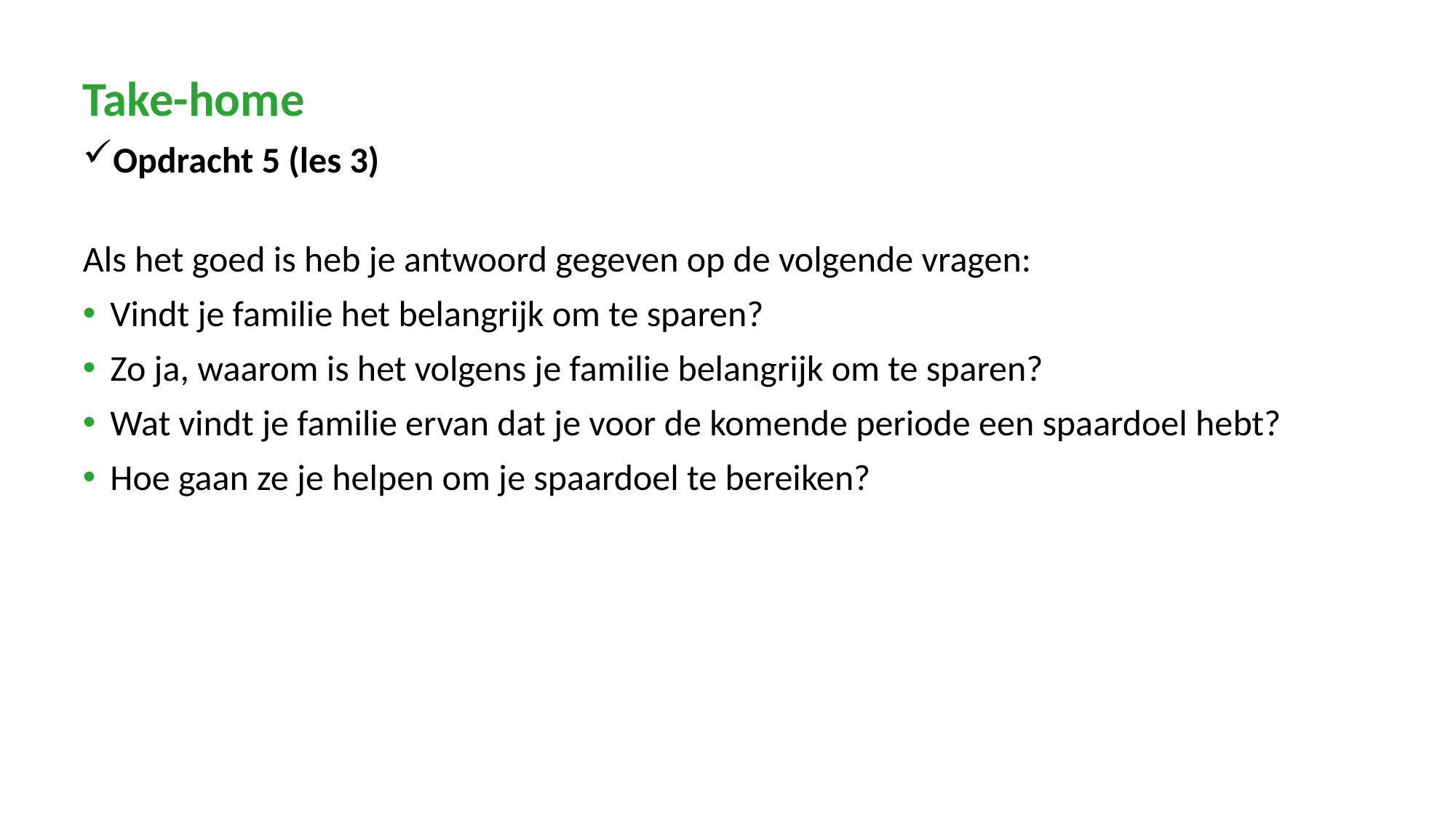

#
Take-home
Opdracht 5 (les 3)

Als het goed is heb je antwoord gegeven op de volgende vragen:
Vindt je familie het belangrijk om te sparen?
Zo ja, waarom is het volgens je familie belangrijk om te sparen?
Wat vindt je familie ervan dat je voor de komende periode een spaardoel hebt?
Hoe gaan ze je helpen om je spaardoel te bereiken?